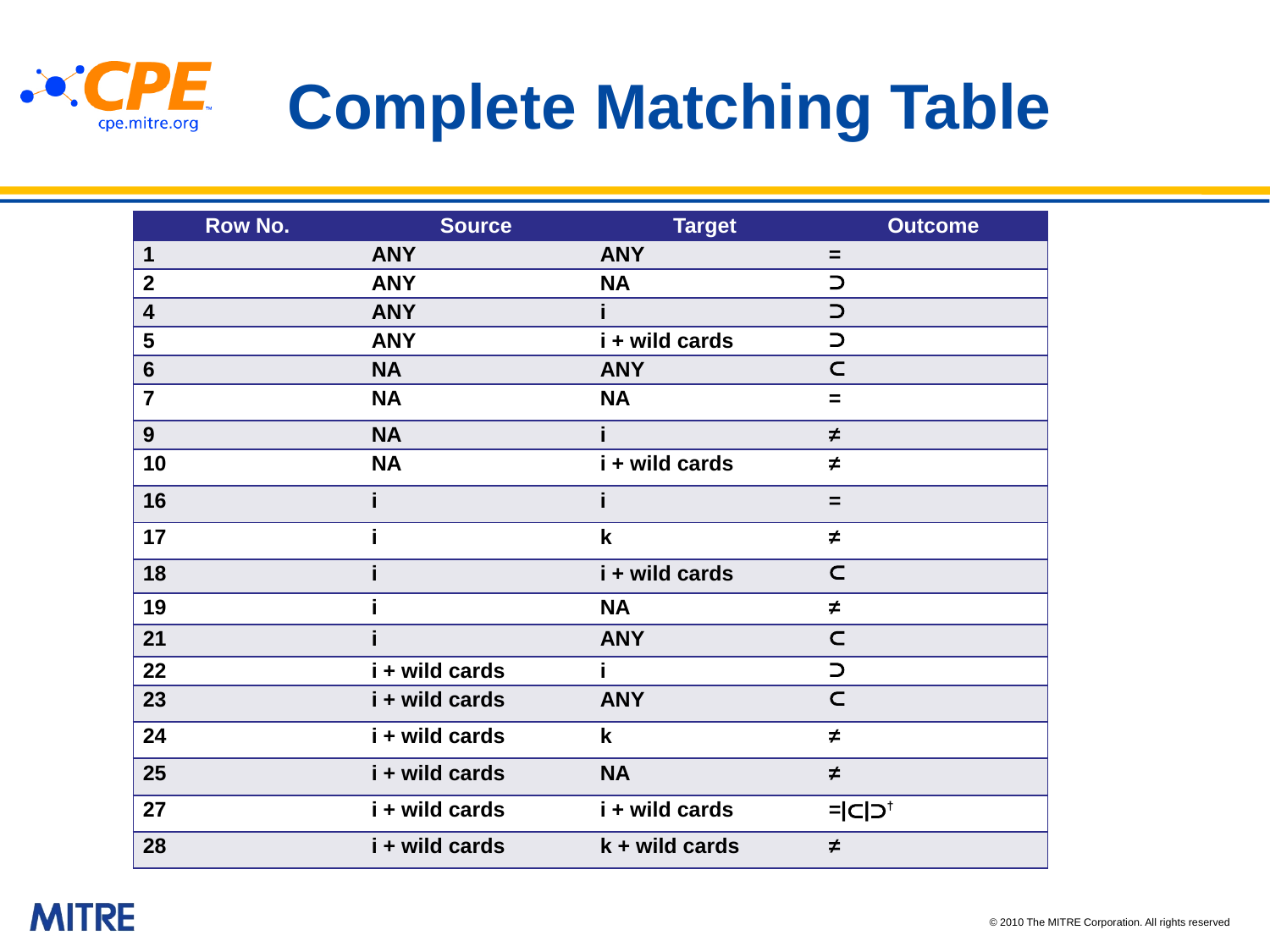

# Complete Matching Table
| Row No. | Source | Target | Outcome |
| --- | --- | --- | --- |
| 1 | ANY | ANY | = |
| 2 | ANY | NA | ⊃ |
| 4 | ANY | i | ⊃ |
| 5 | ANY | i + wild cards | ⊃ |
| 6 | NA | ANY | ⊂ |
| 7 | NA | NA | = |
| 9 | NA | i | ≠ |
| 10 | NA | i + wild cards | ≠ |
| 16 | i | i | = |
| 17 | i | k | ≠ |
| 18 | i | i + wild cards | ⊂ |
| 19 | i | NA | ≠ |
| 21 | i | ANY | ⊂ |
| 22 | i + wild cards | i | ⊃ |
| 23 | i + wild cards | ANY | ⊂ |
| 24 | i + wild cards | k | ≠ |
| 25 | i + wild cards | NA | ≠ |
| 27 | i + wild cards | i + wild cards | =|⊂|⊃† |
| 28 | i + wild cards | k + wild cards | ≠ |